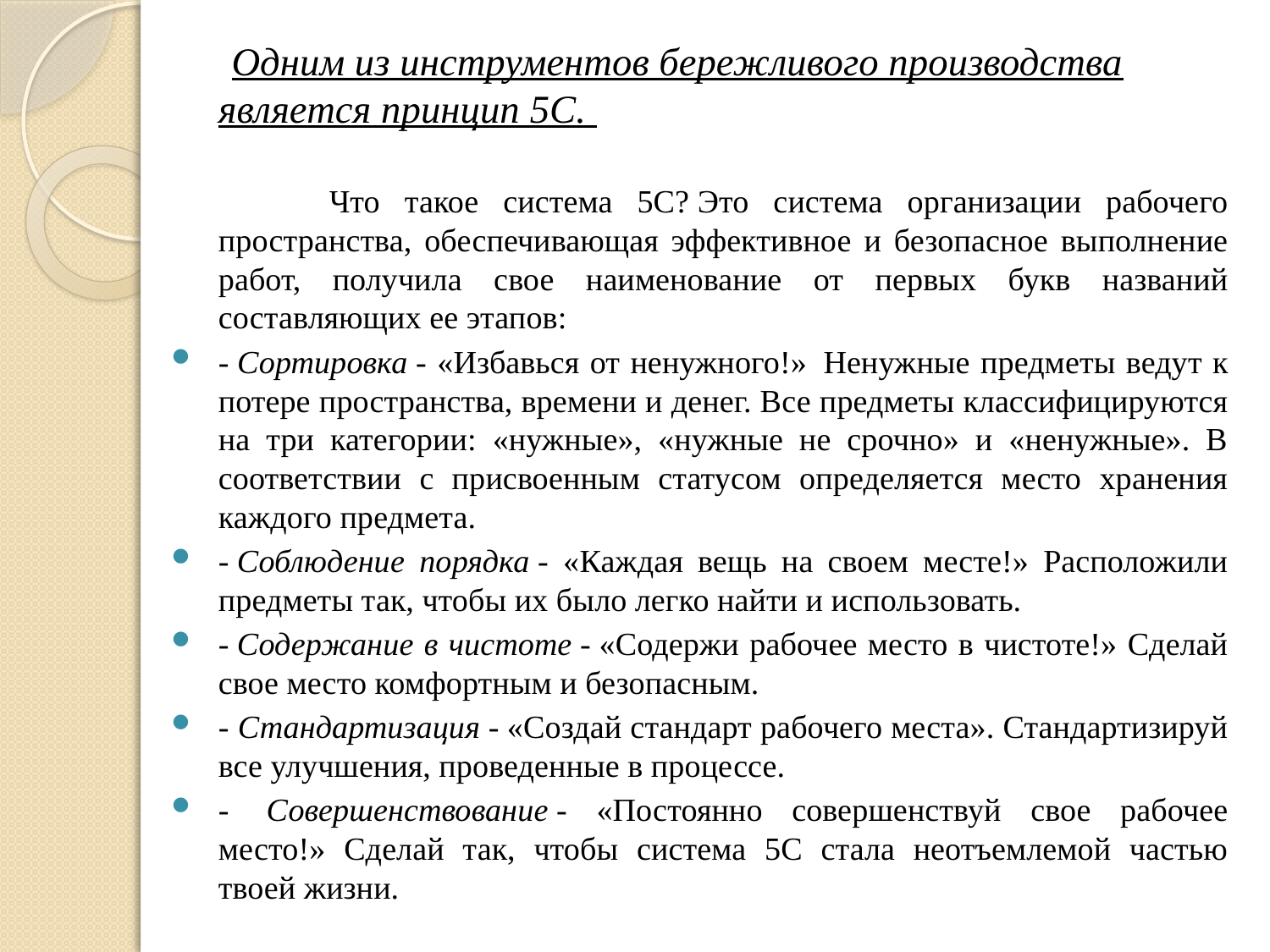

Одним из инструментов бережливого производства является принцип 5С.

      Что такое система 5С? Это система организации рабочего пространства, обеспечивающая эффективное и безопасное выполнение работ, получила свое наименование от первых букв названий составляющих ее этапов:
- Сортировка - «Избавься от ненужного!»  Ненужные предметы ведут к потере пространства, времени и денег. Все предметы классифицируются на три категории: «нужные», «нужные не срочно» и «ненужные». В соответствии с присвоенным статусом определяется место хранения каждого предмета.
- Соблюдение порядка - «Каждая вещь на своем месте!» Расположили предметы так, чтобы их было легко найти и использовать.
- Содержание в чистоте - «Содержи рабочее место в чистоте!» Сделай свое место комфортным и безопасным.
- Стандартизация - «Создай стандарт рабочего места». Стандартизируй все улучшения, проведенные в процессе.
-  Совершенствование - «Постоянно совершенствуй свое рабочее место!» Сделай так, чтобы система 5С стала неотъемлемой частью твоей жизни.